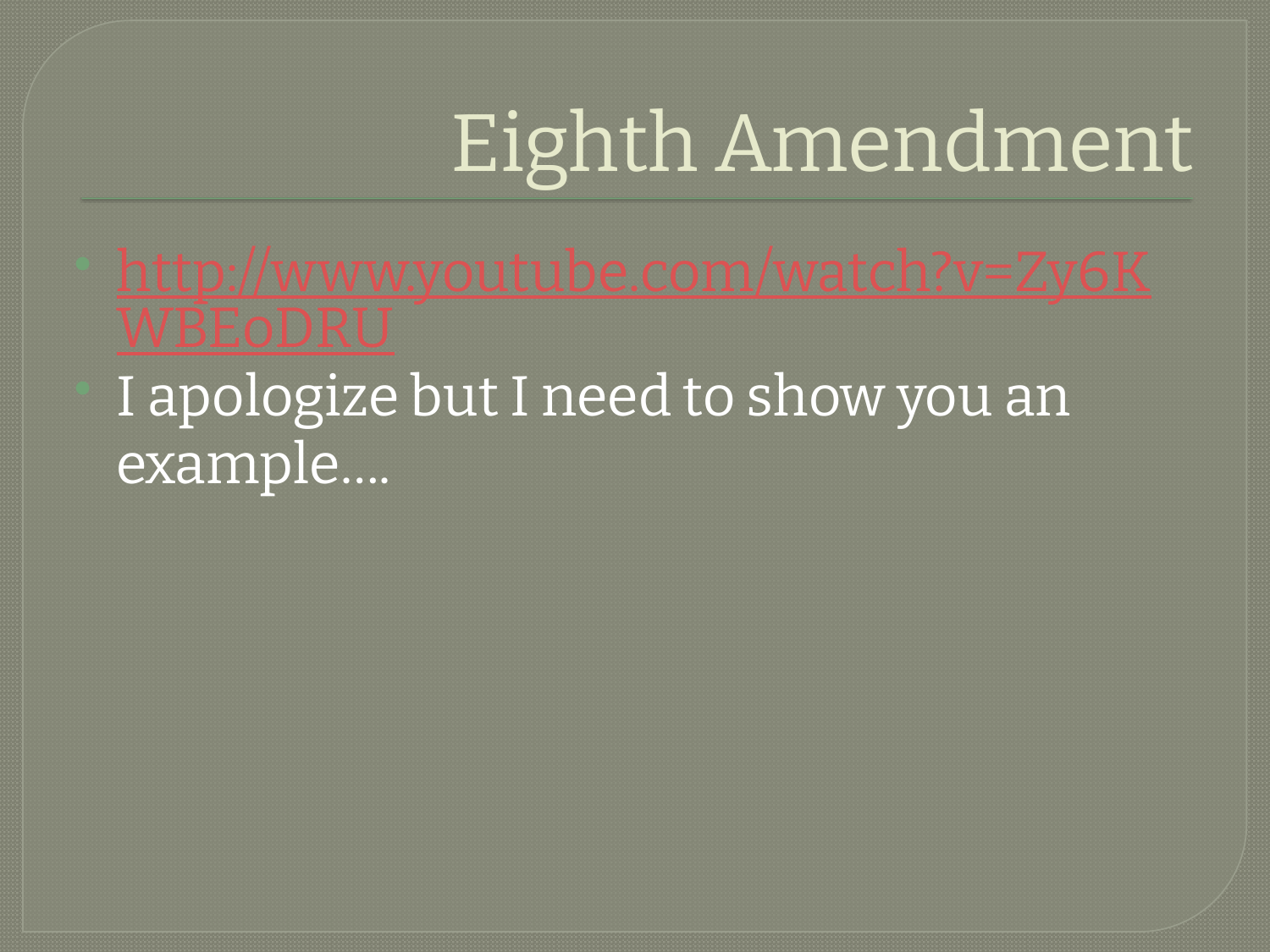

# Eighth Amendment
http://www.youtube.com/watch?v=Zy6KWBEoDRU
I apologize but I need to show you an example….